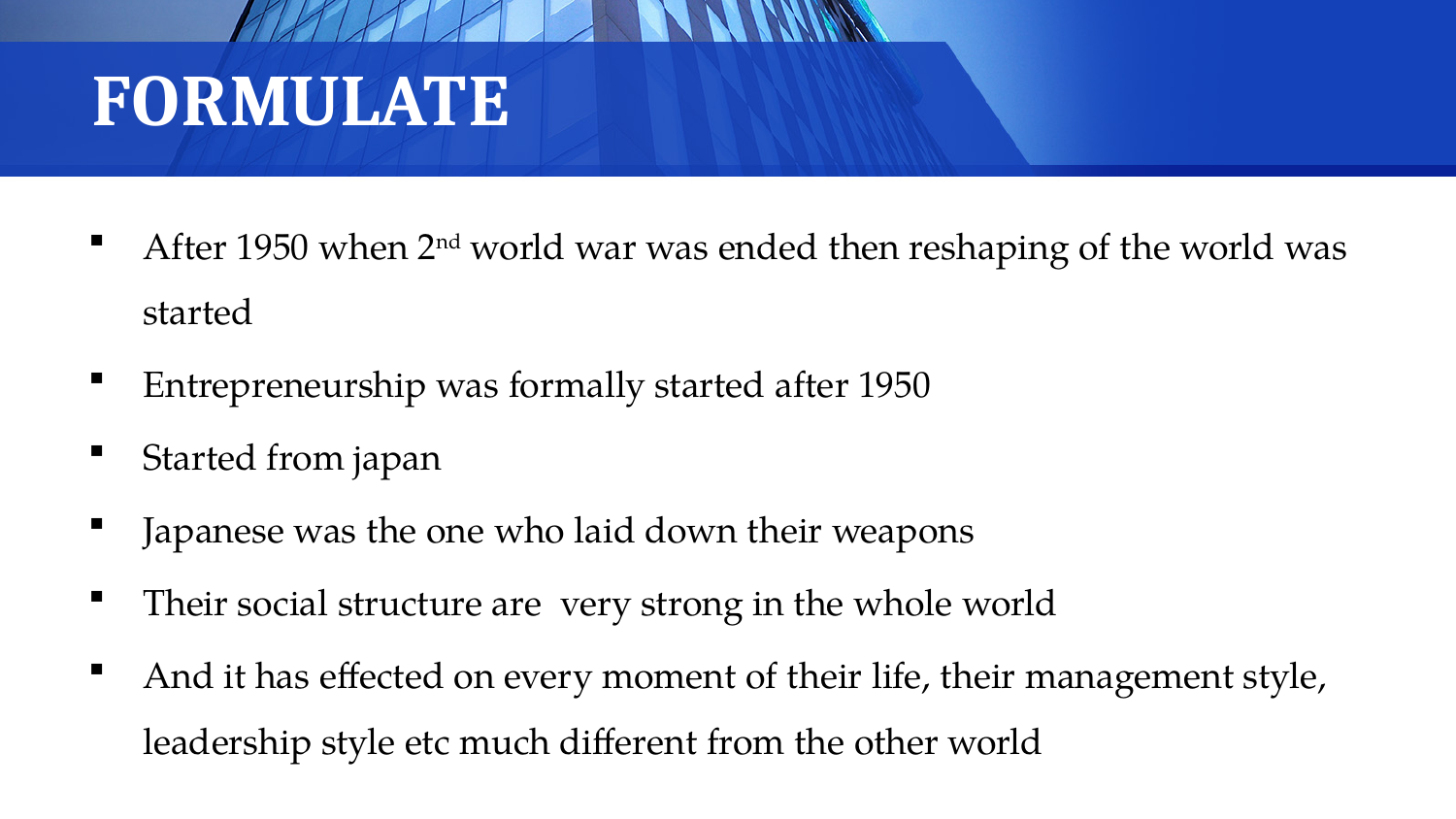

# FORMULATE
After 1950 when 2nd world war was ended then reshaping of the world was started
Entrepreneurship was formally started after 1950
Started from japan
Japanese was the one who laid down their weapons
Their social structure are  very strong in the whole world
And it has effected on every moment of their life, their management style, leadership style etc much different from the other world